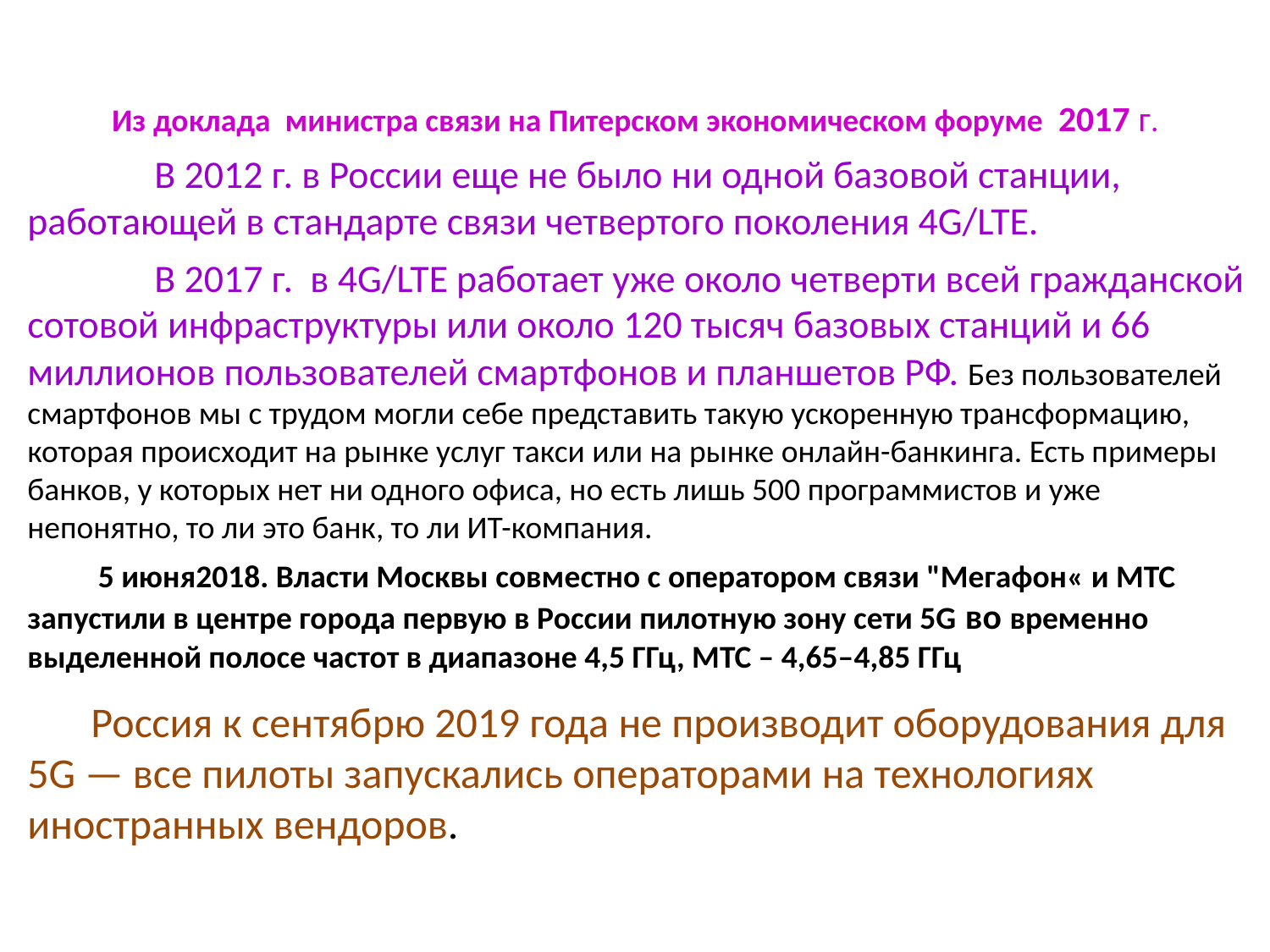

Из доклада  министра связи на Питерском экономическом форуме  2017 г.
	В 2012 г. в России еще не было ни одной базовой станции, работающей в стандарте связи четвертого поколения 4G/LTE.
	В 2017 г.  в 4G/LTE работает уже около четверти всей гражданской сотовой инфраструктуры или около 120 тысяч базовых станций и 66 миллионов пользователей смартфонов и планшетов РФ. Без пользователей смартфонов мы с трудом могли себе представить такую ускоренную трансформацию, которая происходит на рынке услуг такси или на рынке онлайн-банкинга. Есть примеры банков, у которых нет ни одного офиса, но есть лишь 500 программистов и уже непонятно, то ли это банк, то ли ИТ-компания. ​
 5 июня2018. Власти Москвы совместно с оператором связи "Мегафон« и МТС запустили в центре города первую в России пилотную зону сети 5G во временно выделенной полосе частот в диапазоне 4,5 ГГц, МТС – 4,65–4,85 ГГц
Россия к сентябрю 2019 года не производит оборудования для 5G — все пилоты запускались операторами на технологиях иностранных вендоров.